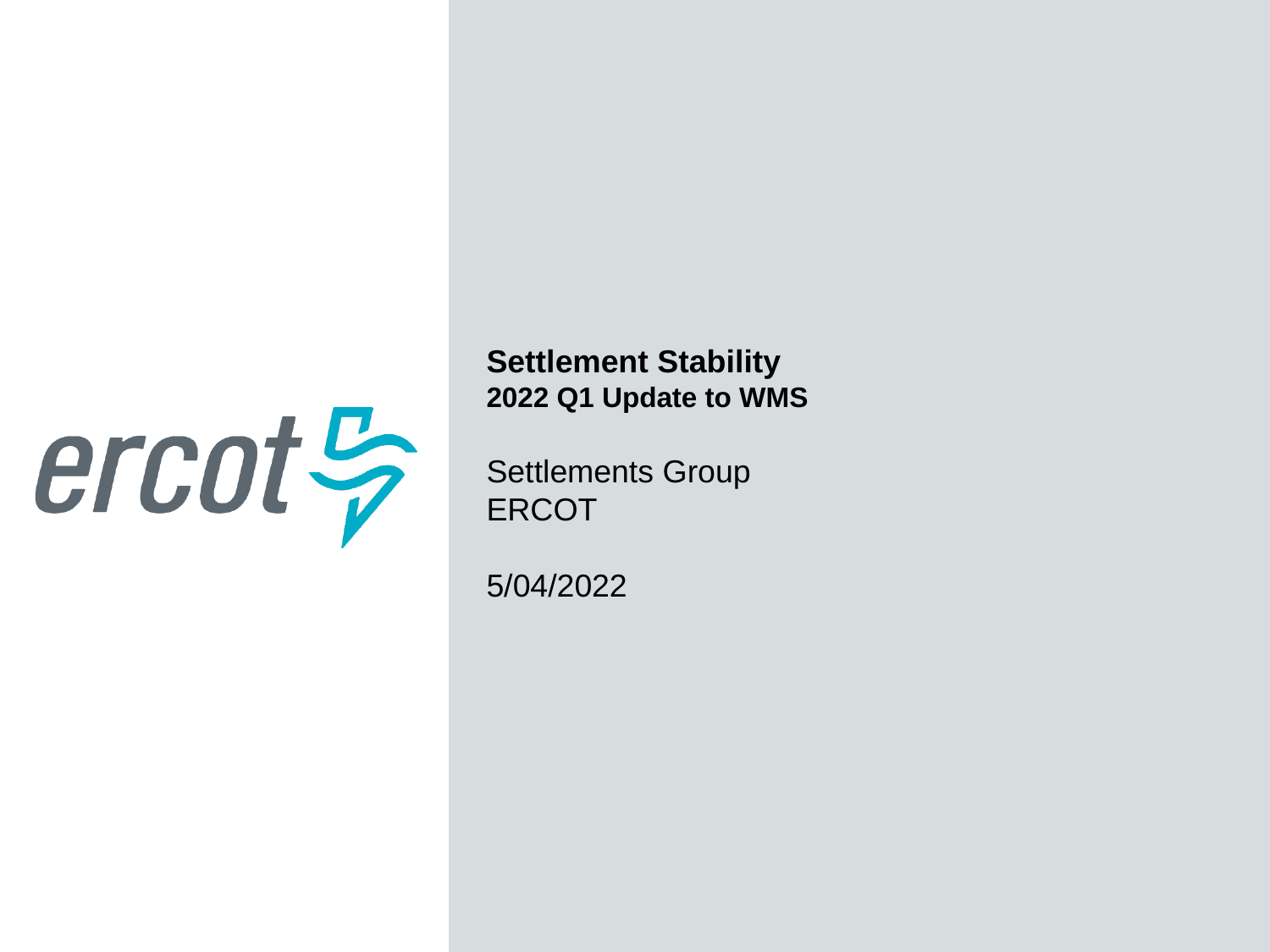

Settlement Stability
2022 Q1 Update to WMS

Settlements Group
ERCOT

5/04/2022